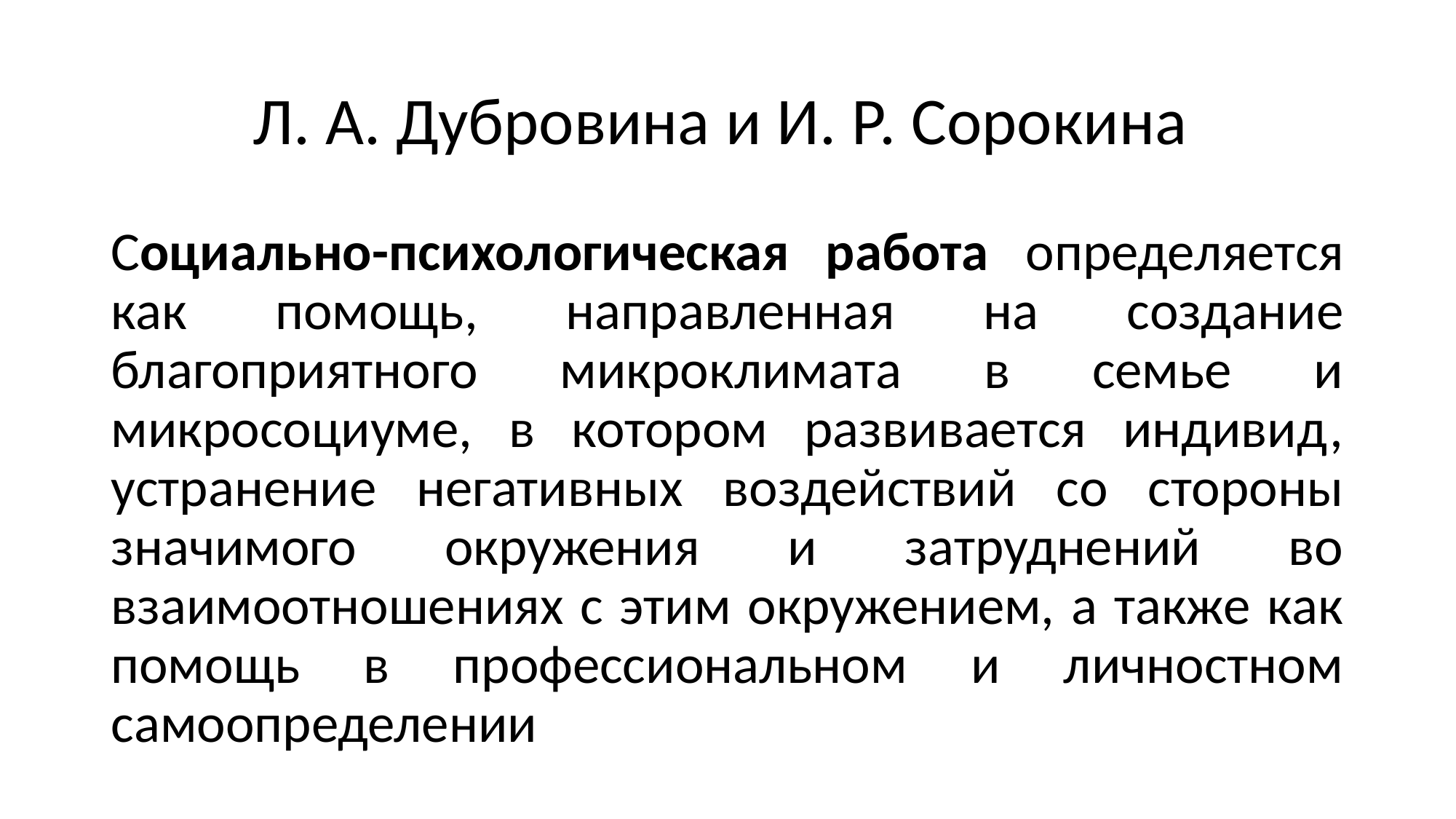

# Л. А. Дубровина и И. Р. Сорокина
Социально-психологическая работа определяется как помощь, направленная на создание благоприятного микроклимата в семье и микросоциуме, в котором развивается индивид, устранение негативных воздействий со стороны значимого окружения и затруднений во взаимоотношениях с этим окружением, а также как помощь в профессиональном и личностном самоопределении